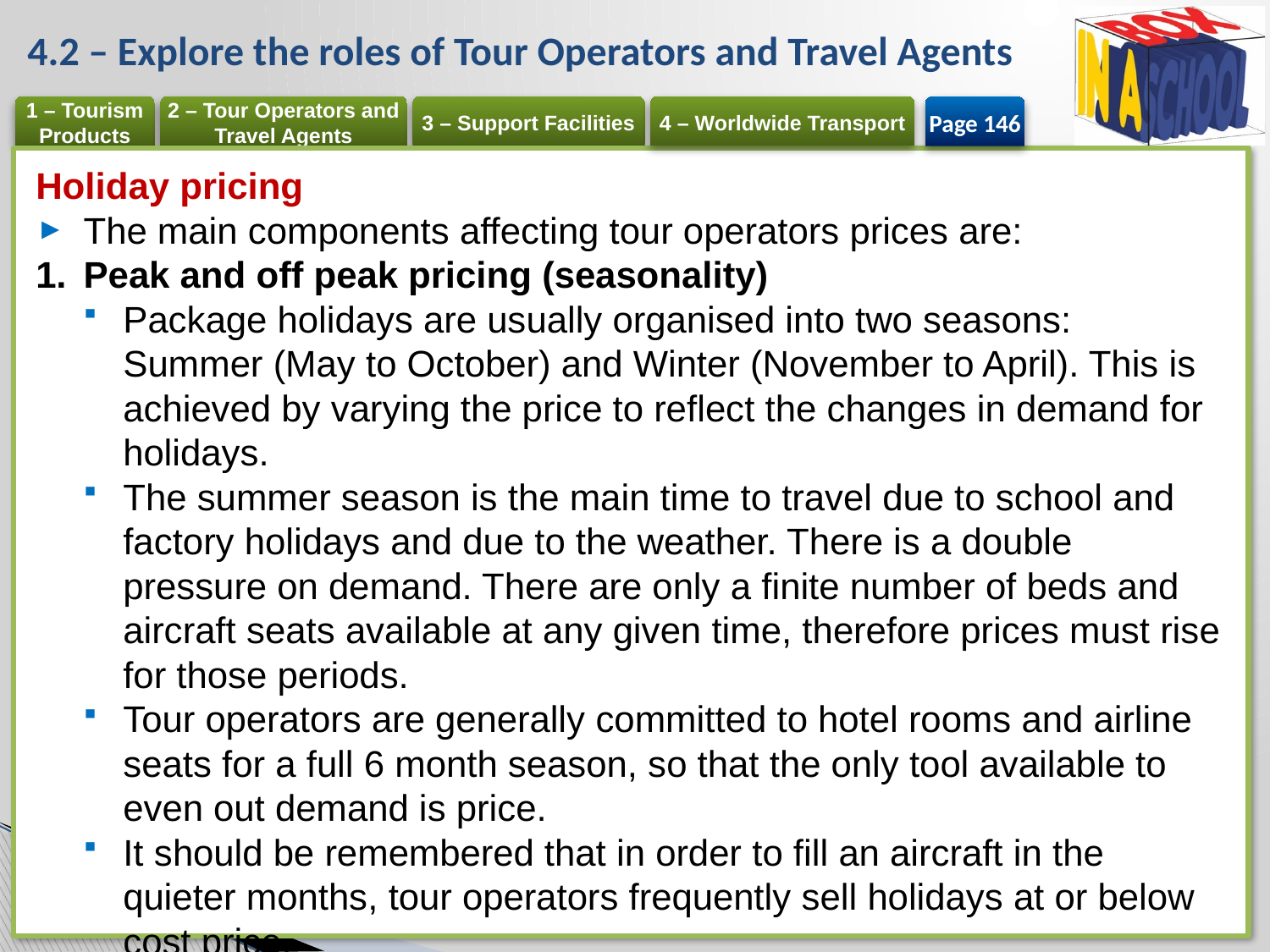

# 4.2 – Explore the roles of Tour Operators and Travel Agents
Page 146
Holiday pricing
The main components affecting tour operators prices are:
1. 	Peak and off peak pricing (seasonality)
Package holidays are usually organised into two seasons: Summer (May to October) and Winter (November to April). This is achieved by varying the price to reflect the changes in demand for holidays.
The summer season is the main time to travel due to school and factory holidays and due to the weather. There is a double pressure on demand. There are only a finite number of beds and aircraft seats available at any given time, therefore prices must rise for those periods.
Tour operators are generally committed to hotel rooms and airline seats for a full 6 month season, so that the only tool available to even out demand is price.
It should be remembered that in order to fill an aircraft in the quieter months, tour operators frequently sell holidays at or below cost price.